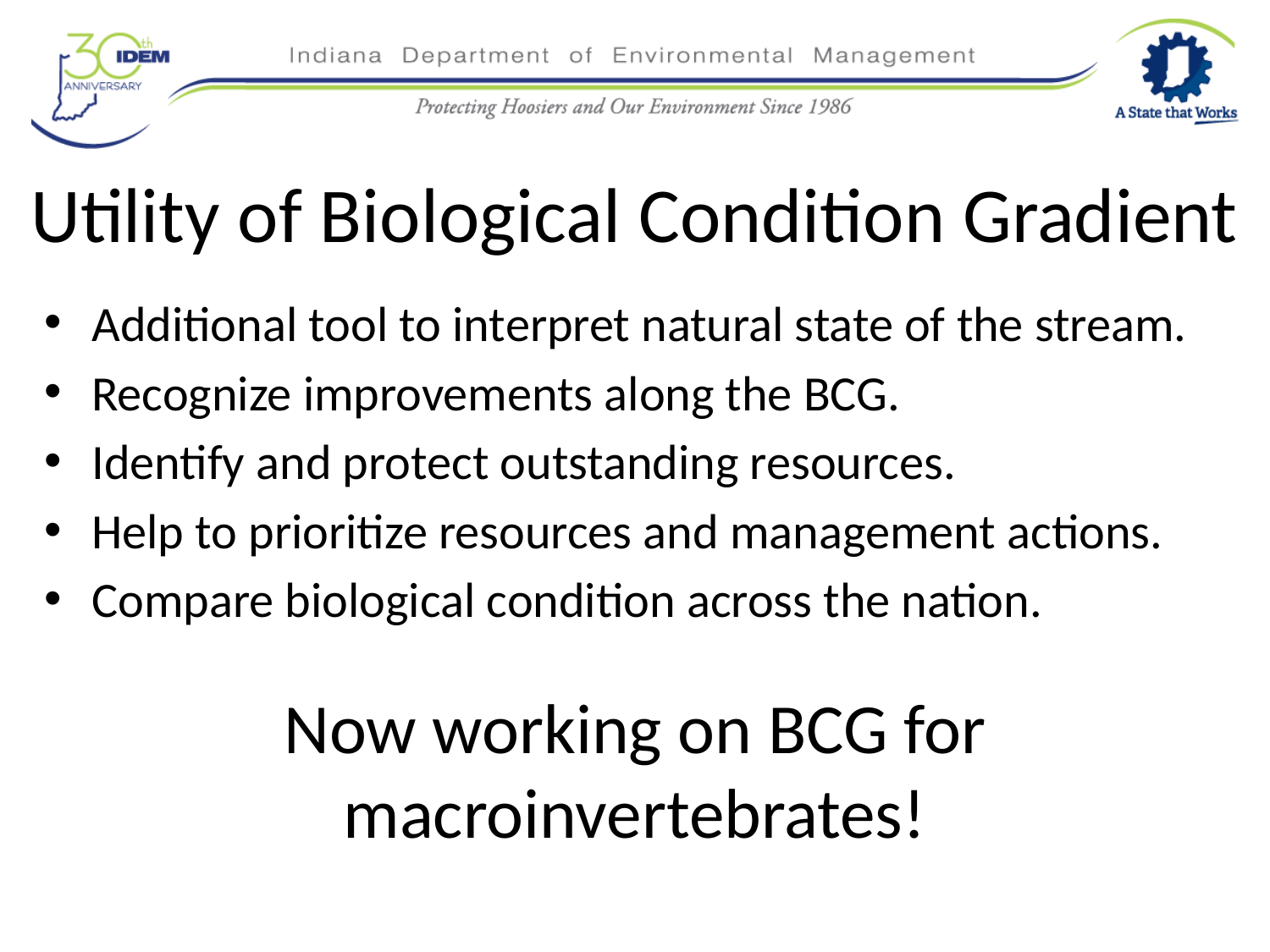

# Utility of Biological Condition Gradient
Additional tool to interpret natural state of the stream.
Recognize improvements along the BCG.
Identify and protect outstanding resources.
Help to prioritize resources and management actions.
Compare biological condition across the nation.
Now working on BCG for macroinvertebrates!